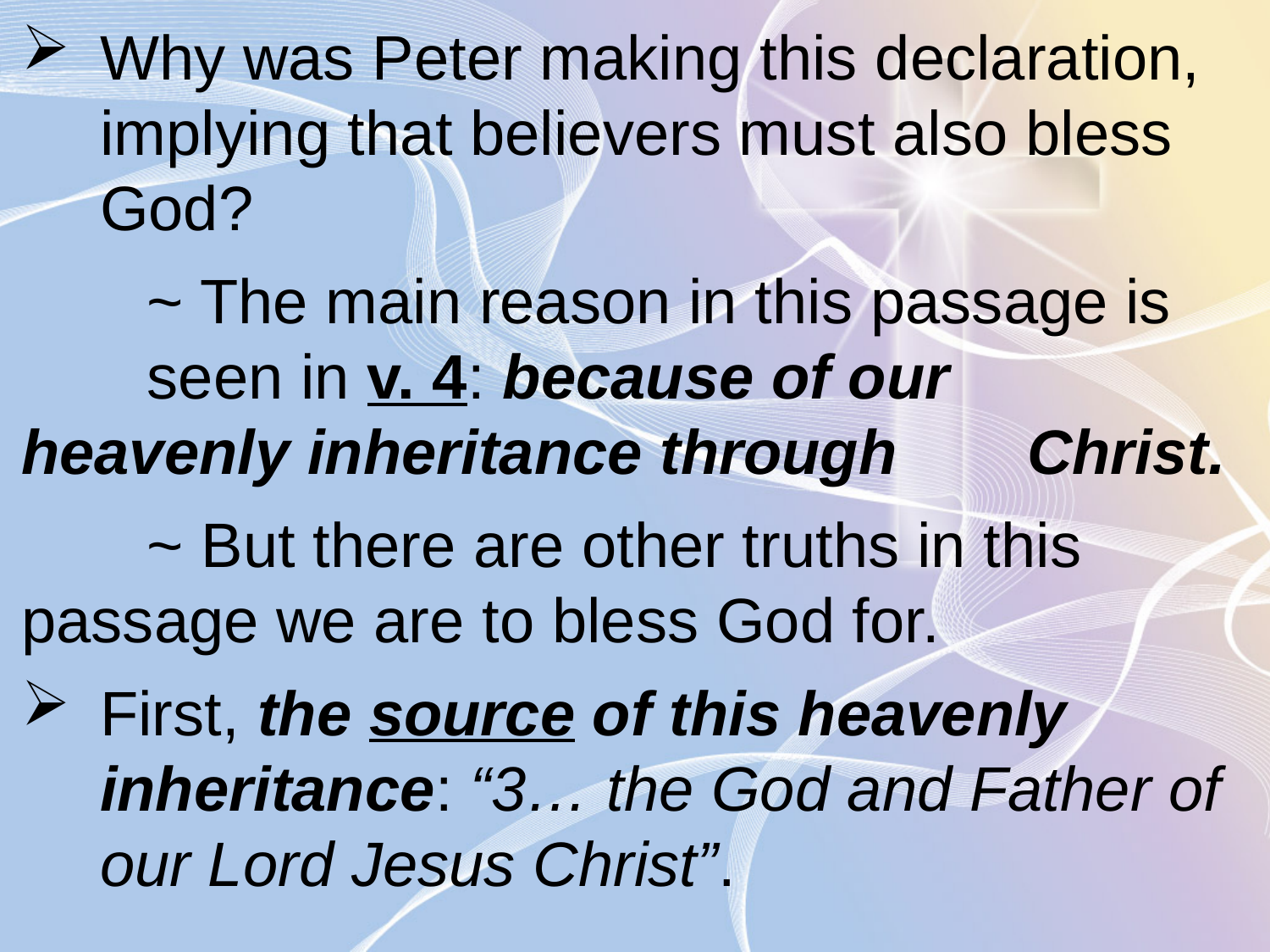

Why was Peter making this declaration, implying that believers must also bless God?
	~ The main reason in this passage is 			seen in v. 4: because of our 				heavenly inheritance through 			Christ.
	~ But there are other truths in this 			passage we are to bless God for.
First, the source of this heavenly inheritance: “3… the God and Father of our Lord Jesus Christ”.